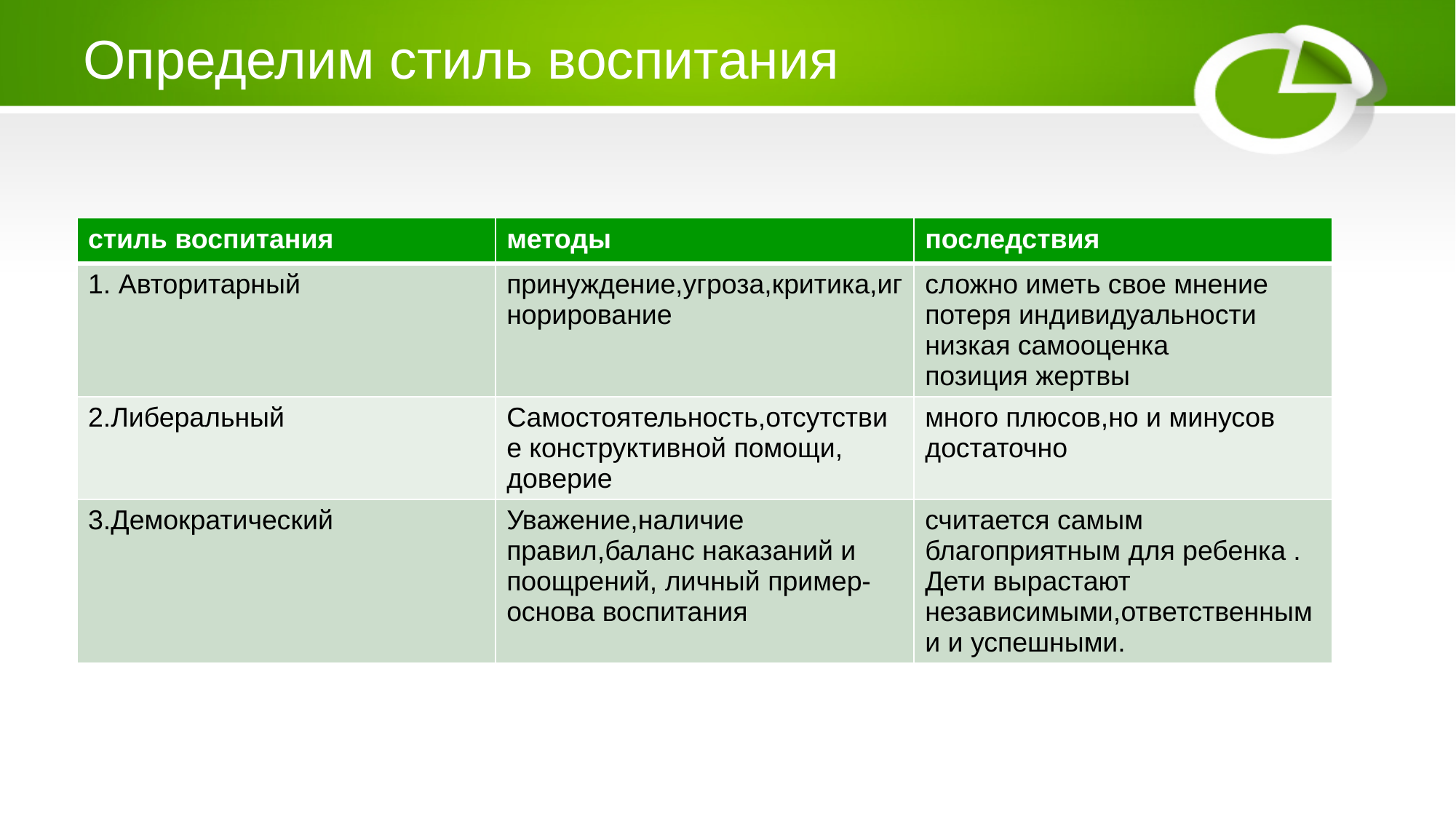

# Определим стиль воспитания
| стиль воспитания | методы | последствия |
| --- | --- | --- |
| 1. Авторитарный | принуждение,угроза,критика,игнорирование | сложно иметь свое мнение потеря индивидуальности низкая самооценка позиция жертвы |
| 2.Либеральный | Самостоятельность,отсутствие конструктивной помощи, доверие | много плюсов,но и минусов достаточно |
| 3.Демократический | Уважение,наличие правил,баланс наказаний и поощрений, личный пример-основа воспитания | считается самым благоприятным для ребенка . Дети вырастают независимыми,ответственными и успешными. |